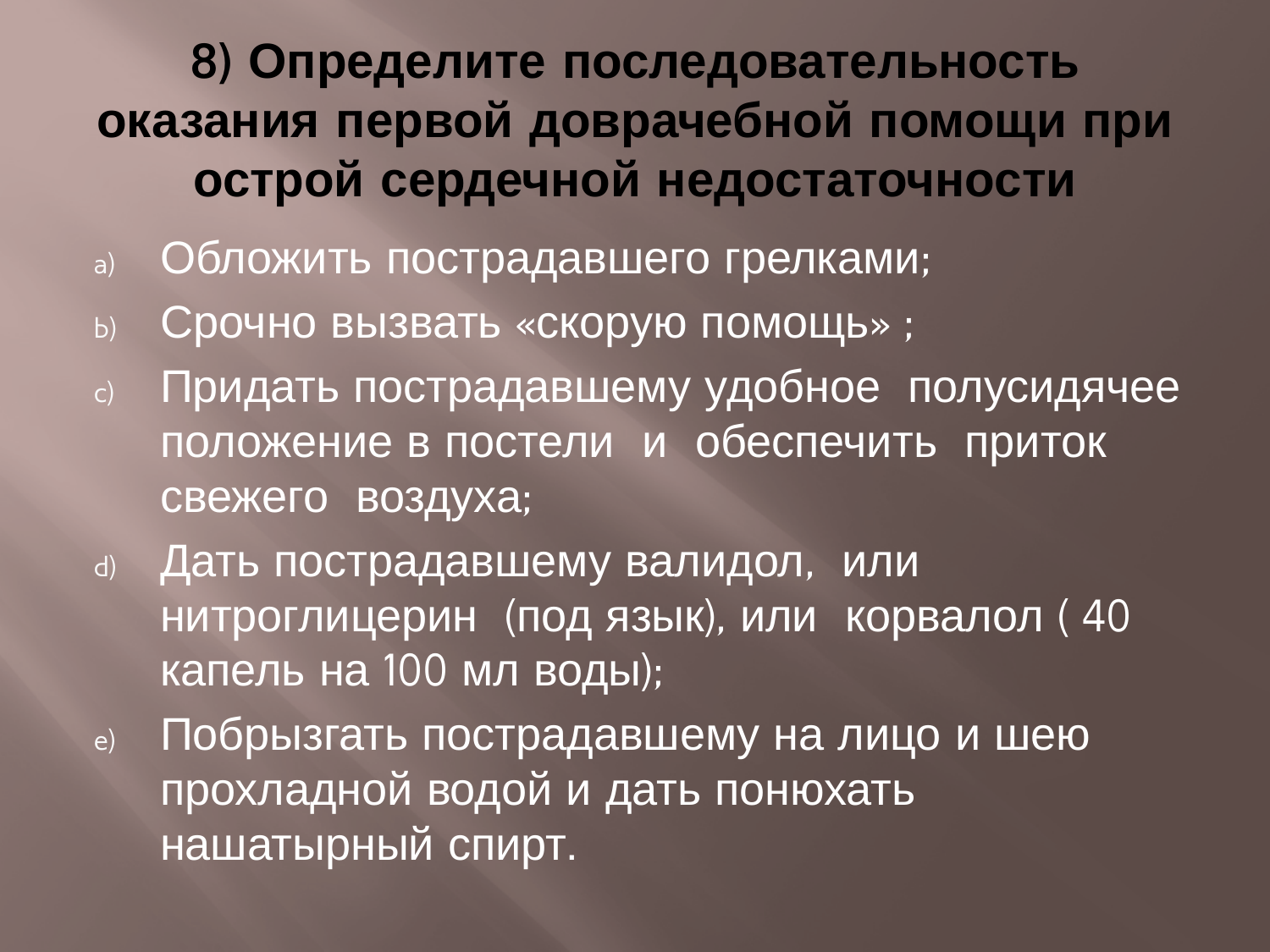

# 8) Определите последовательность оказания первой доврачебной помощи при острой сердечной недостаточности
Обложить пострадавшего грелками;
Срочно вызвать «скорую помощь» ;
Придать пострадавшему удобное  полусидячее положение в постели  и  обеспечить  приток свежего  воздуха;
Дать пострадавшему валидол,  или нитроглицерин  (под язык), или  корвалол ( 40 капель на 100 мл воды);
Побрызгать пострадавшему на лицо и шею прохладной водой и дать понюхать нашатырный спирт.